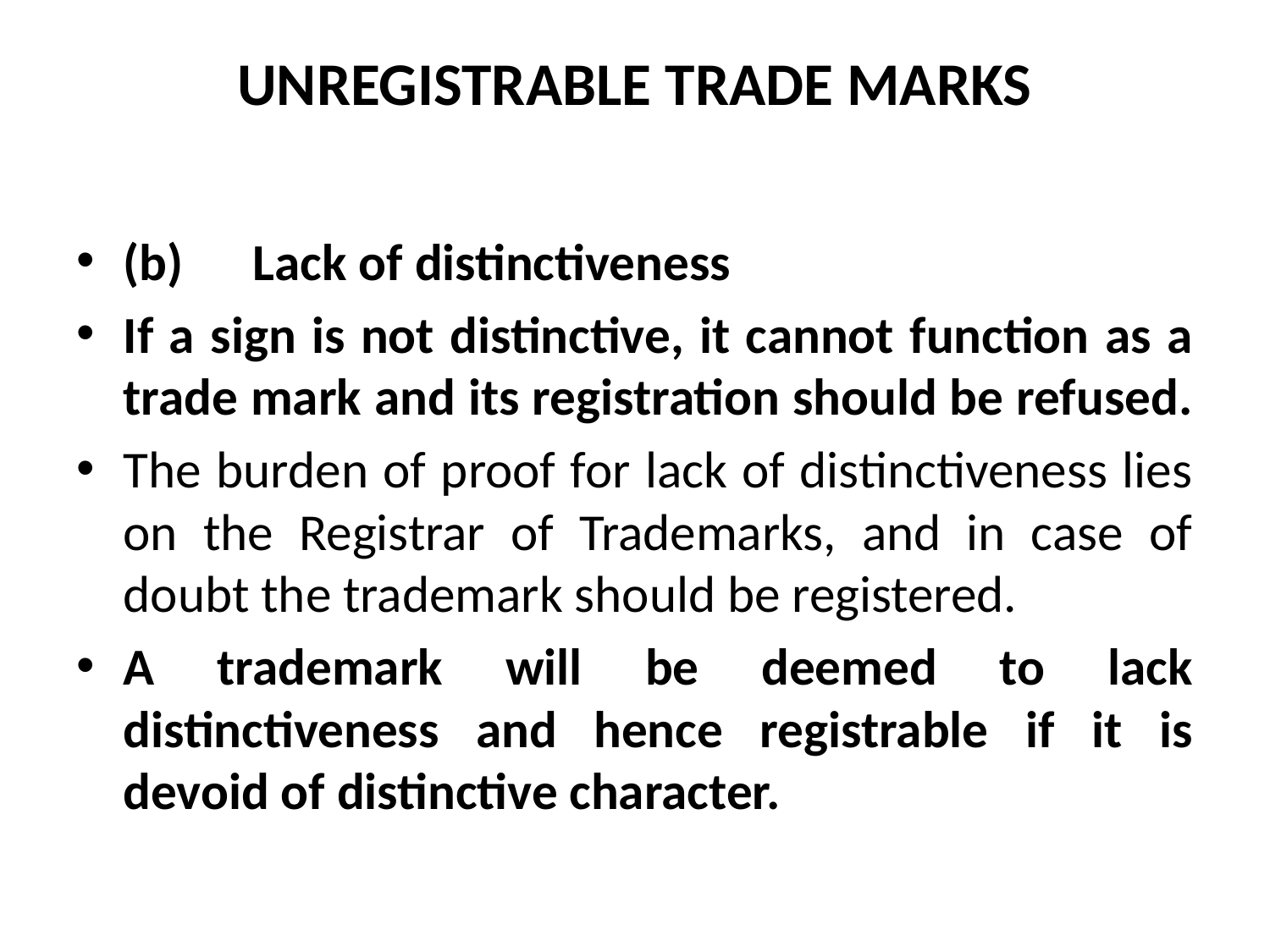

# UNREGISTRABLE TRADE MARKS
(b)      Lack of distinctiveness
If a sign is not distinctive, it cannot function as a trade mark and its registration should be refused.
The burden of proof for lack of distinctiveness lies on the Registrar of Trademarks, and in case of doubt the trademark should be registered.
A trademark will be deemed to lack distinctiveness and hence registrable if it is devoid of distinctive character.